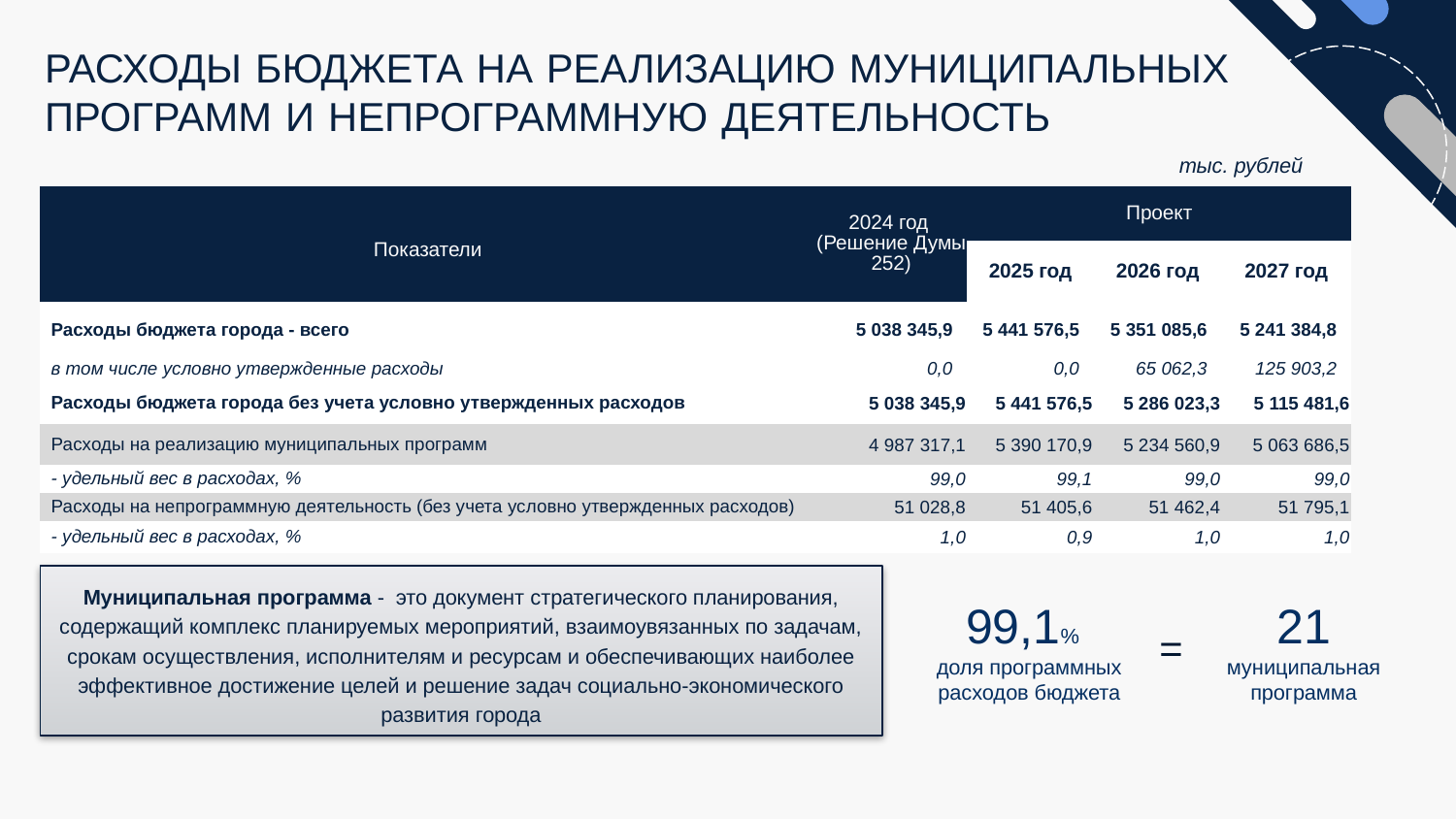

# РАСХОДЫ БЮДЖЕТА НА РЕАЛИЗАЦИЮ МУНИЦИПАЛЬНЫХ ПРОГРАММ И НЕПРОГРАММНУЮ ДЕЯТЕЛЬНОСТЬ
тыс. рублей
| Показатели | 2024 год (Решение Думы 252) | Проект |  |  |
| --- | --- | --- | --- | --- |
|  |  | 2025 год | 2026 год | 2027 год |
| Расходы бюджета города - всего | 5 038 345,9 | 5 441 576,5 | 5 351 085,6 | 5 241 384,8 |
| в том числе условно утвержденные расходы | 0,0 | 0,0 | 65 062,3 | 125 903,2 |
| Расходы бюджета города без учета условно утвержденных расходов | 5 038 345,9 | 5 441 576,5 | 5 286 023,3 | 5 115 481,6 |
| Расходы на реализацию муниципальных программ | 4 987 317,1 | 5 390 170,9 | 5 234 560,9 | 5 063 686,5 |
| - удельный вес в расходах, % | 99,0 | 99,1 | 99,0 | 99,0 |
| Расходы на непрограммную деятельность (без учета условно утвержденных расходов) | 51 028,8 | 51 405,6 | 51 462,4 | 51 795,1 |
| - удельный вес в расходах, % | 1,0 | 0,9 | 1,0 | 1,0 |
Муниципальная программа -  это документ стратегического планирования, содержащий комплекс планируемых мероприятий, взаимоувязанных по задачам, срокам осуществления, исполнителям и ресурсам и обеспечивающих наиболее эффективное достижение целей и решение задач социально-экономического развития города
21 муниципальная программа
99,1%
доля программных
расходов бюджета
=